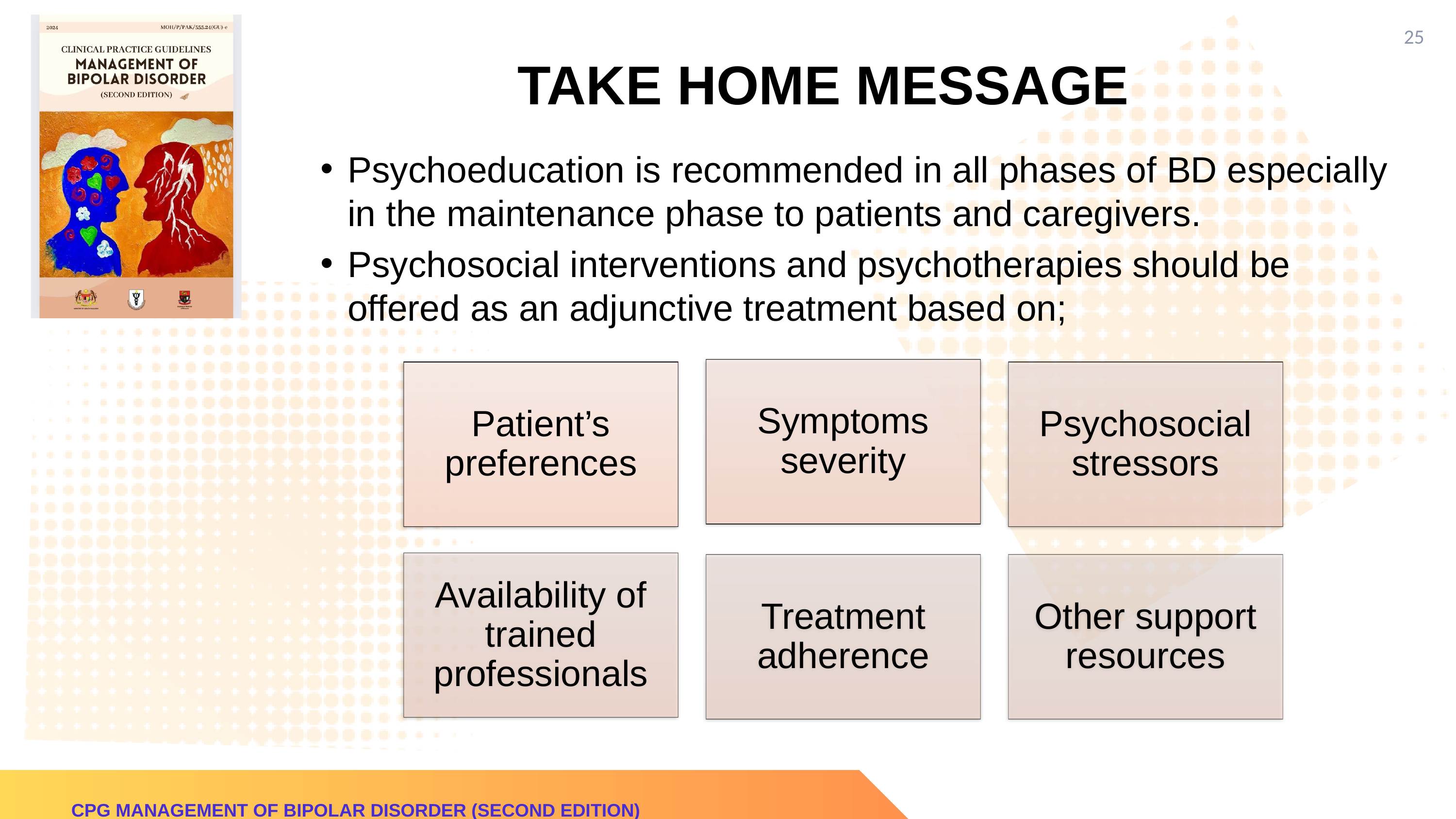

25
TAKE HOME MESSAGE

Psychoeducation is recommended in all phases of BD especially in the maintenance phase to patients and caregivers.
Psychosocial interventions and psychotherapies should be offered as an adjunctive treatment based on;

Patient’s preferences
Symptoms severity
Psychosocial stressors
Availability of trained professionals
Treatment adherence
Other support resources

CPG MANAGEMENT OF BIPOLAR DISORDER (SECOND EDITION)